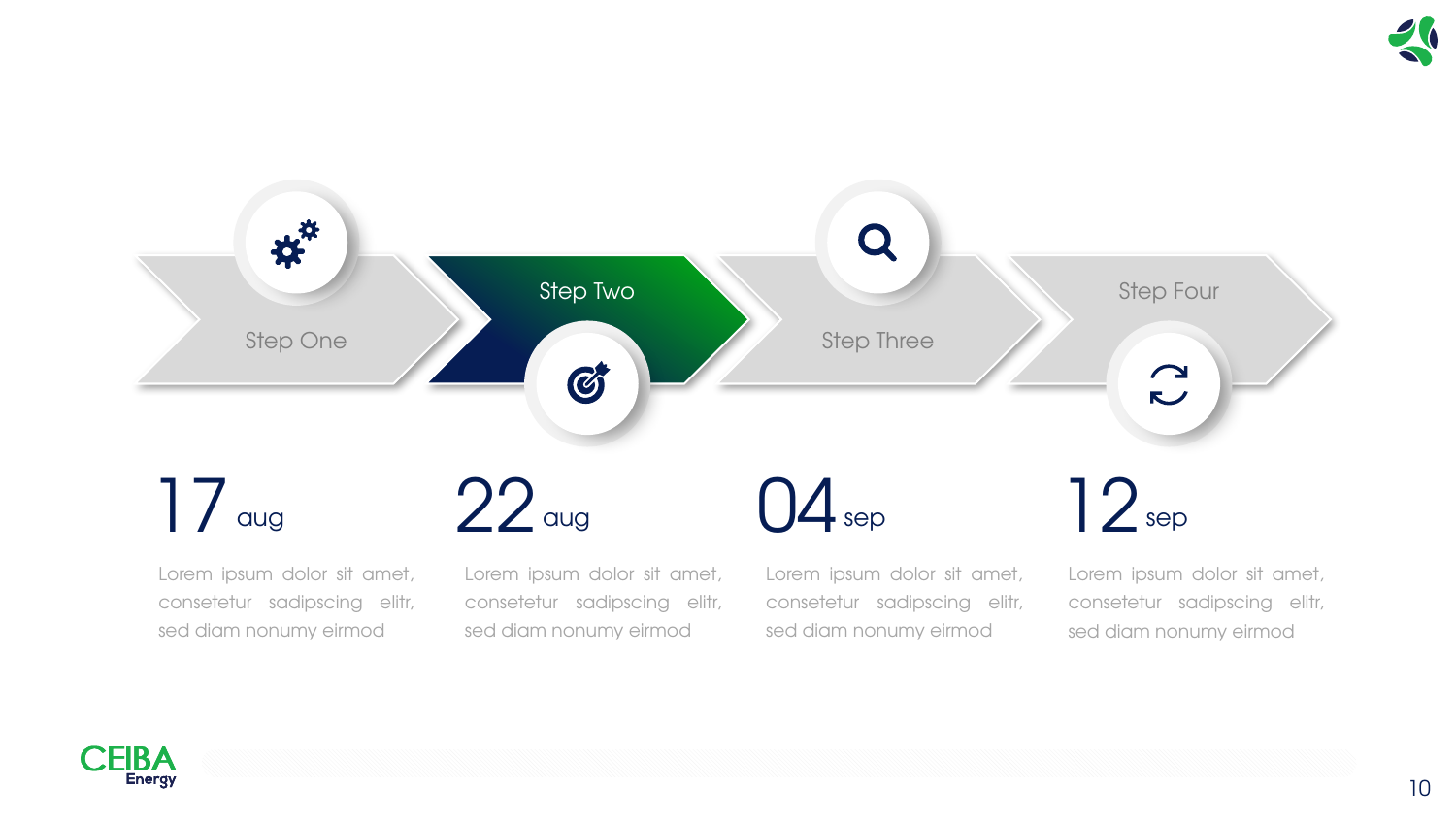

#

Step Two
Step Four
Step Three
Step One

17
aug
Lorem ipsum dolor sit amet, consetetur sadipscing elitr, sed diam nonumy eirmod
22
aug
Lorem ipsum dolor sit amet, consetetur sadipscing elitr, sed diam nonumy eirmod
04
sep
Lorem ipsum dolor sit amet, consetetur sadipscing elitr, sed diam nonumy eirmod
12
sep
Lorem ipsum dolor sit amet, consetetur sadipscing elitr, sed diam nonumy eirmod